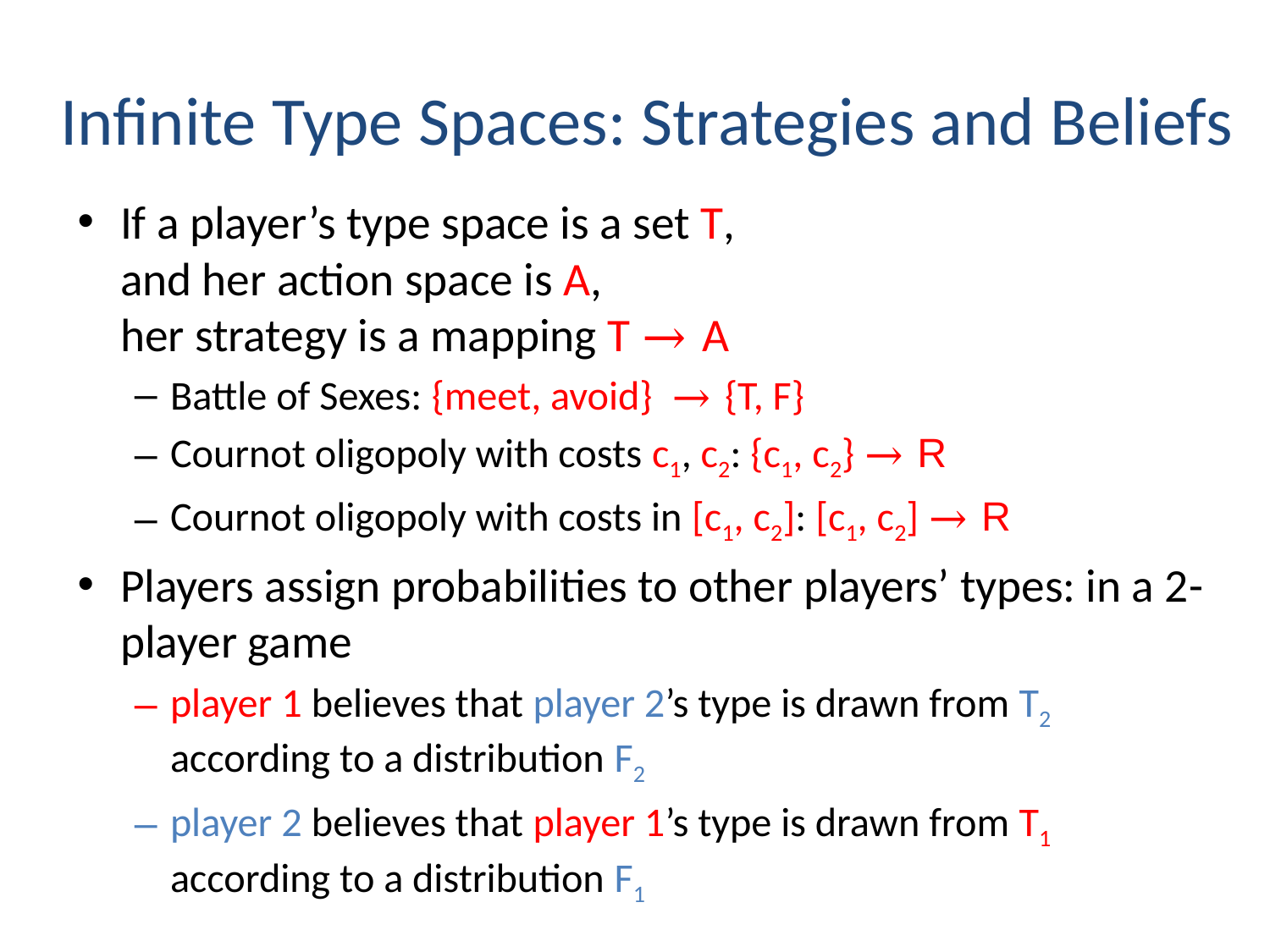

# Infinite Type Spaces: Strategies and Beliefs
If a player’s type space is a set T,
and her action space is A,
her strategy is a mapping T → A
Battle of Sexes: {meet, avoid}  → {T, F}
Cournot oligopoly with costs c1, c2: {c1, c2} → R
Cournot oligopoly with costs in [c1, c2]: [c1, c2] → R
Players assign probabilities to other players’ types: in a 2-player game
player 1 believes that player 2’s type is drawn from T2 according to a distribution F2
player 2 believes that player 1’s type is drawn from T1 according to a distribution F1